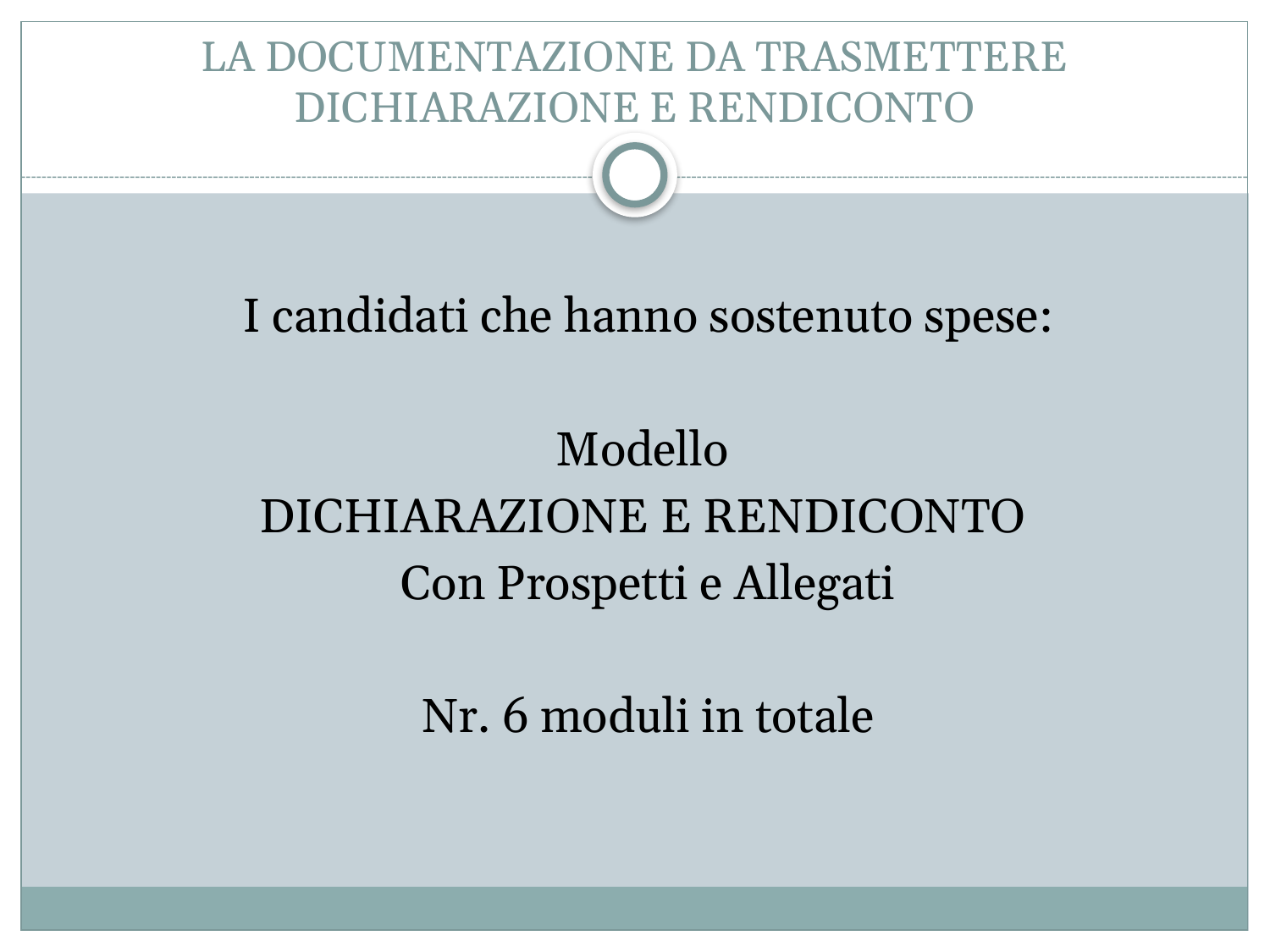

# LA DOCUMENTAZIONE DA TRASMETTERE DICHIARAZIONE E RENDICONTO

I candidati che hanno sostenuto spese:

Modello
DICHIARAZIONE E RENDICONTO
Con Prospetti e Allegati

Nr. 6 moduli in totale